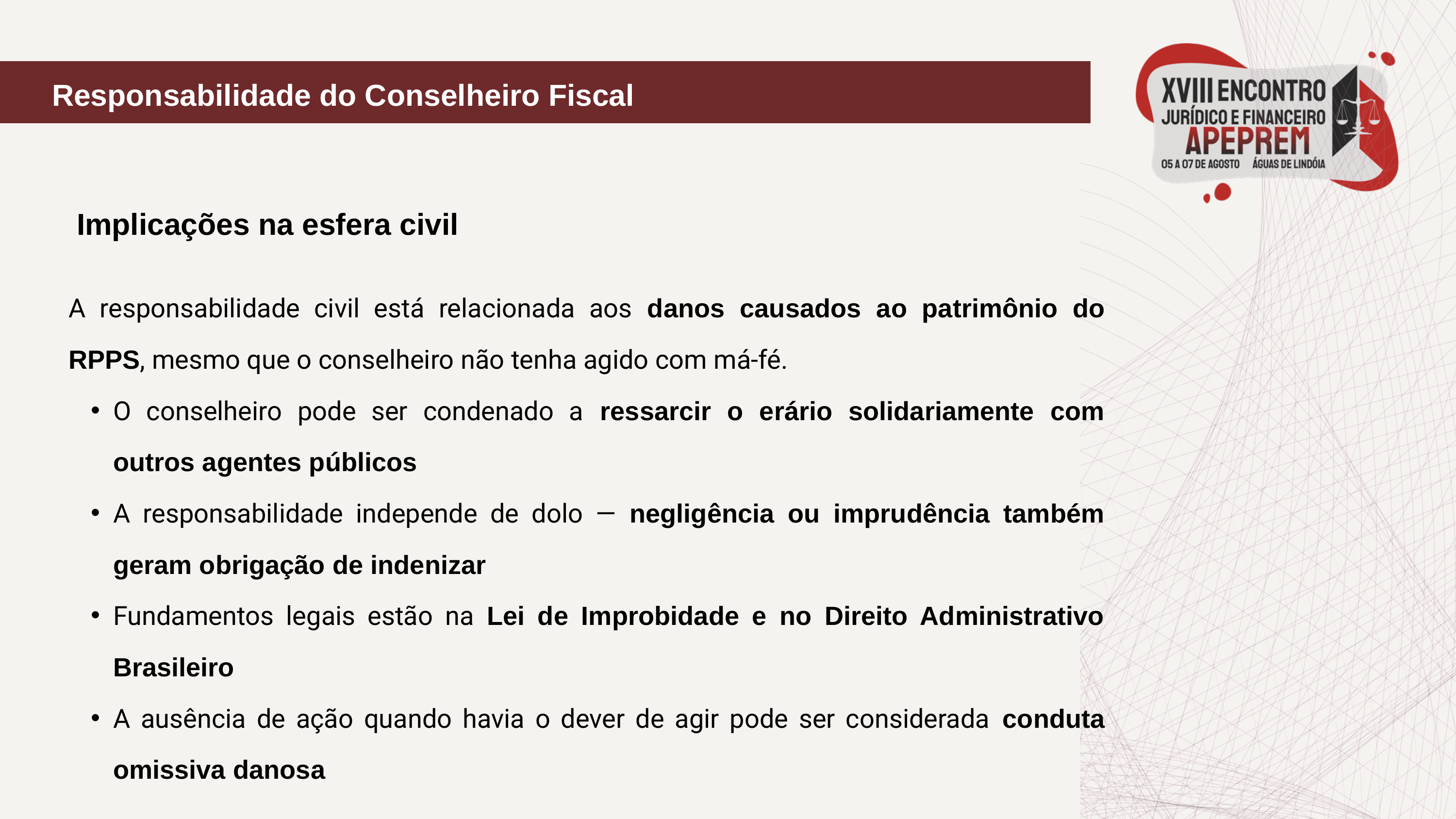

Responsabilidade do Conselheiro Fiscal
 Implicações na esfera civil
A responsabilidade civil está relacionada aos danos causados ao patrimônio do RPPS, mesmo que o conselheiro não tenha agido com má-fé.
O conselheiro pode ser condenado a ressarcir o erário solidariamente com outros agentes públicos
A responsabilidade independe de dolo — negligência ou imprudência também geram obrigação de indenizar
Fundamentos legais estão na Lei de Improbidade e no Direito Administrativo Brasileiro
A ausência de ação quando havia o dever de agir pode ser considerada conduta omissiva danosa